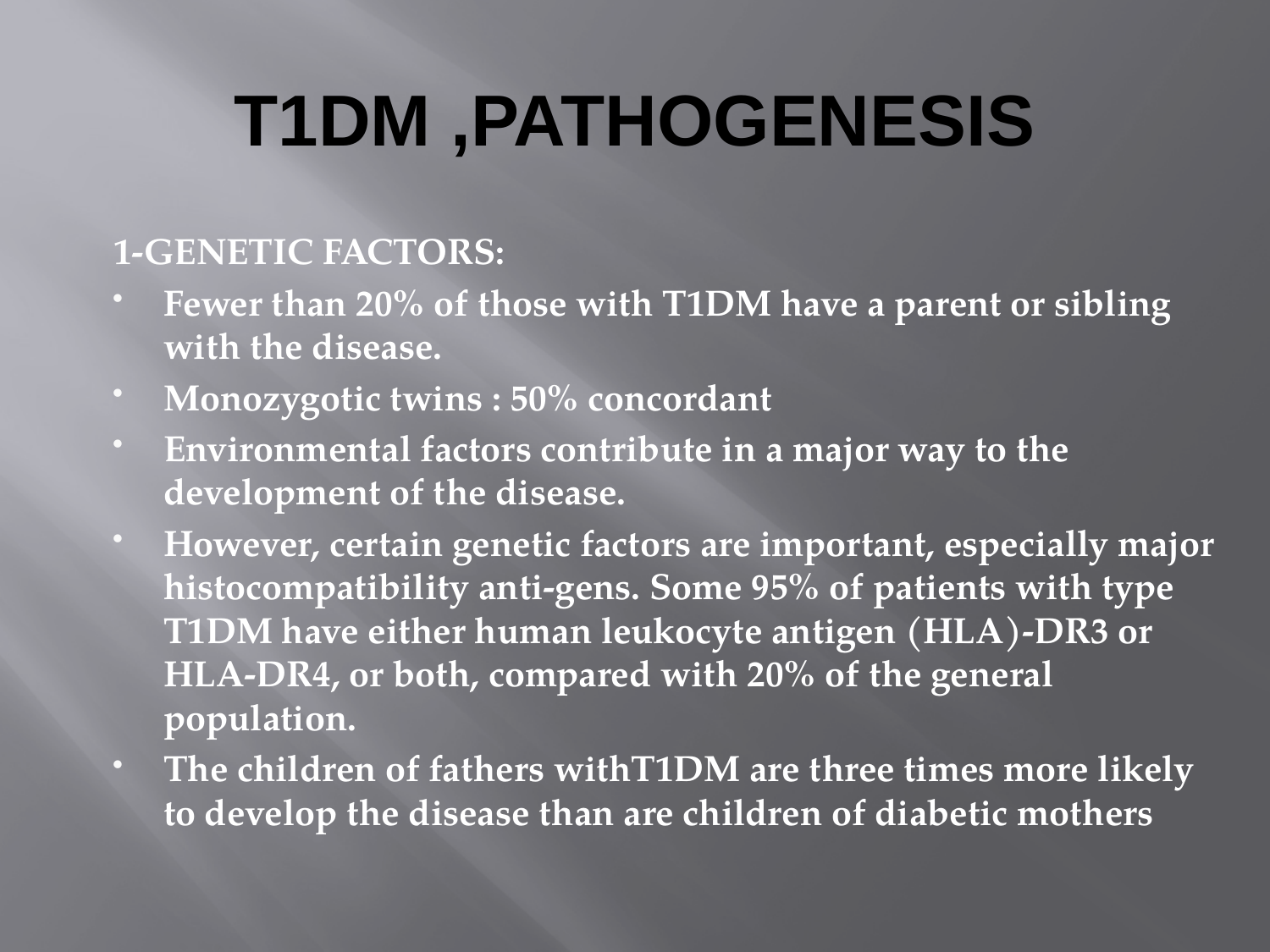

# T1DM ,PATHOGENESIS
1-GENETIC FACTORS:
Fewer than 20% of those with T1DM have a parent or sibling with the disease.
Monozygotic twins : 50% concordant
Environmental factors contribute in a major way to the development of the disease.
However, certain genetic factors are important, especially major histocompatibility anti-gens. Some 95% of patients with type T1DM have either human leukocyte antigen (HLA)-DR3 or HLA-DR4, or both, compared with 20% of the general population.
The children of fathers withT1DM are three times more likely to develop the disease than are children of diabetic mothers